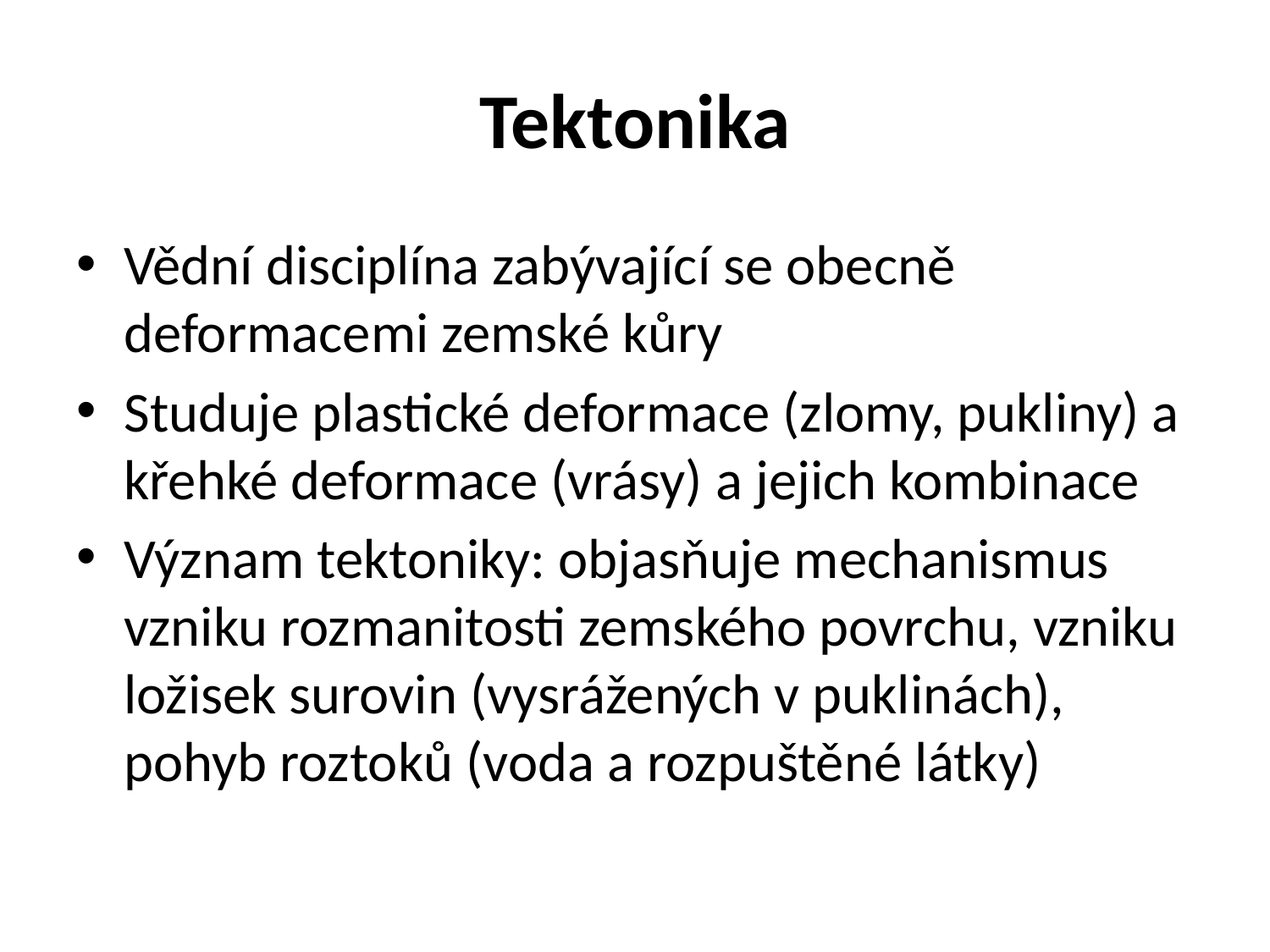

# Tektonika
Vědní disciplína zabývající se obecně deformacemi zemské kůry
Studuje plastické deformace (zlomy, pukliny) a křehké deformace (vrásy) a jejich kombinace
Význam tektoniky: objasňuje mechanismus vzniku rozmanitosti zemského povrchu, vzniku ložisek surovin (vysrážených v puklinách), pohyb roztoků (voda a rozpuštěné látky)